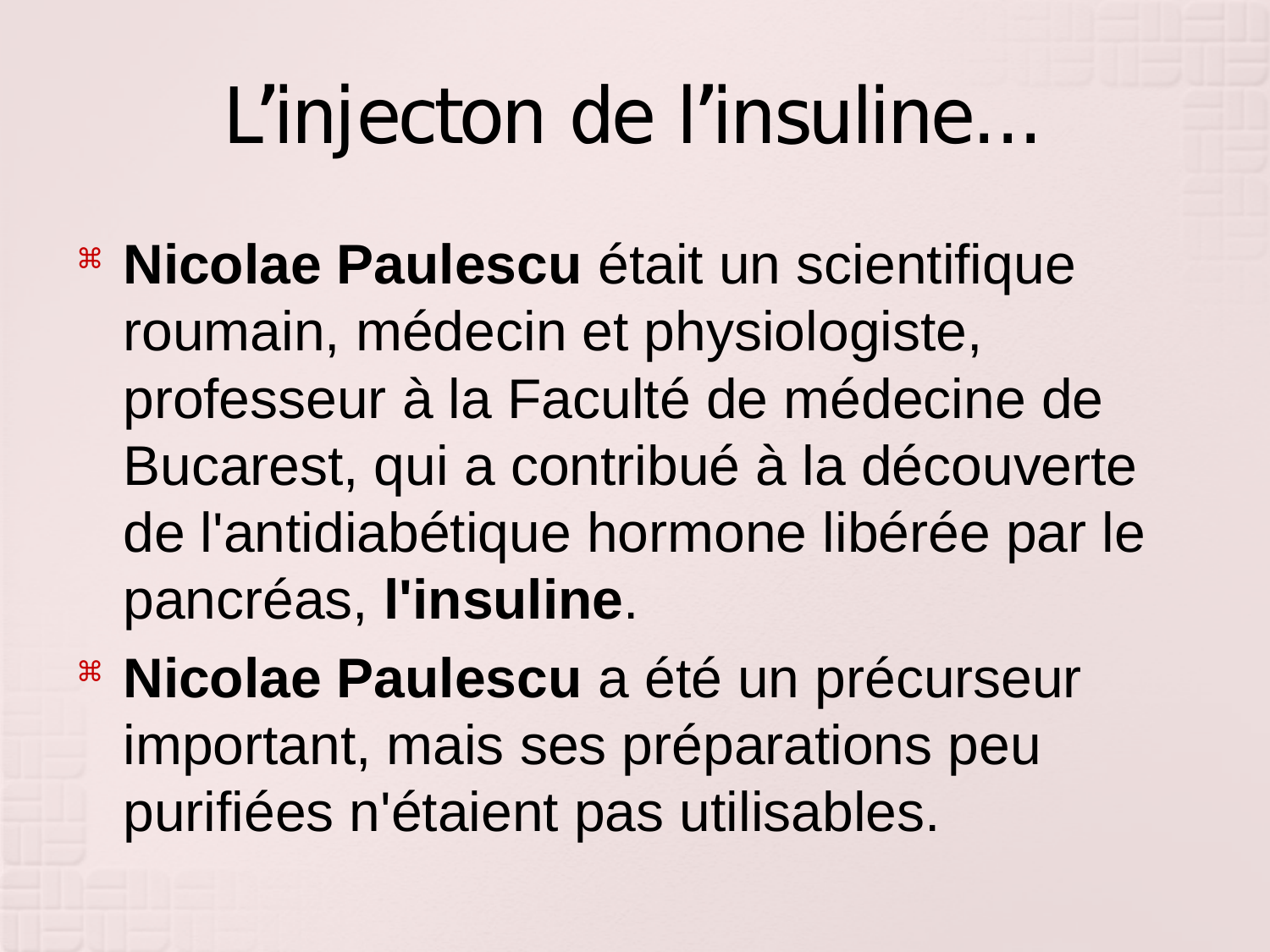

# L’injecton de l’insuline...
Nicolae Paulescu était un scientifique roumain, médecin et physiologiste, professeur à la Faculté de médecine de Bucarest, qui a contribué à la découverte de l'antidiabétique hormone libérée par le pancréas, l'insuline.
Nicolae Paulescu a été un précurseur important, mais ses préparations peu purifiées n'étaient pas utilisables.